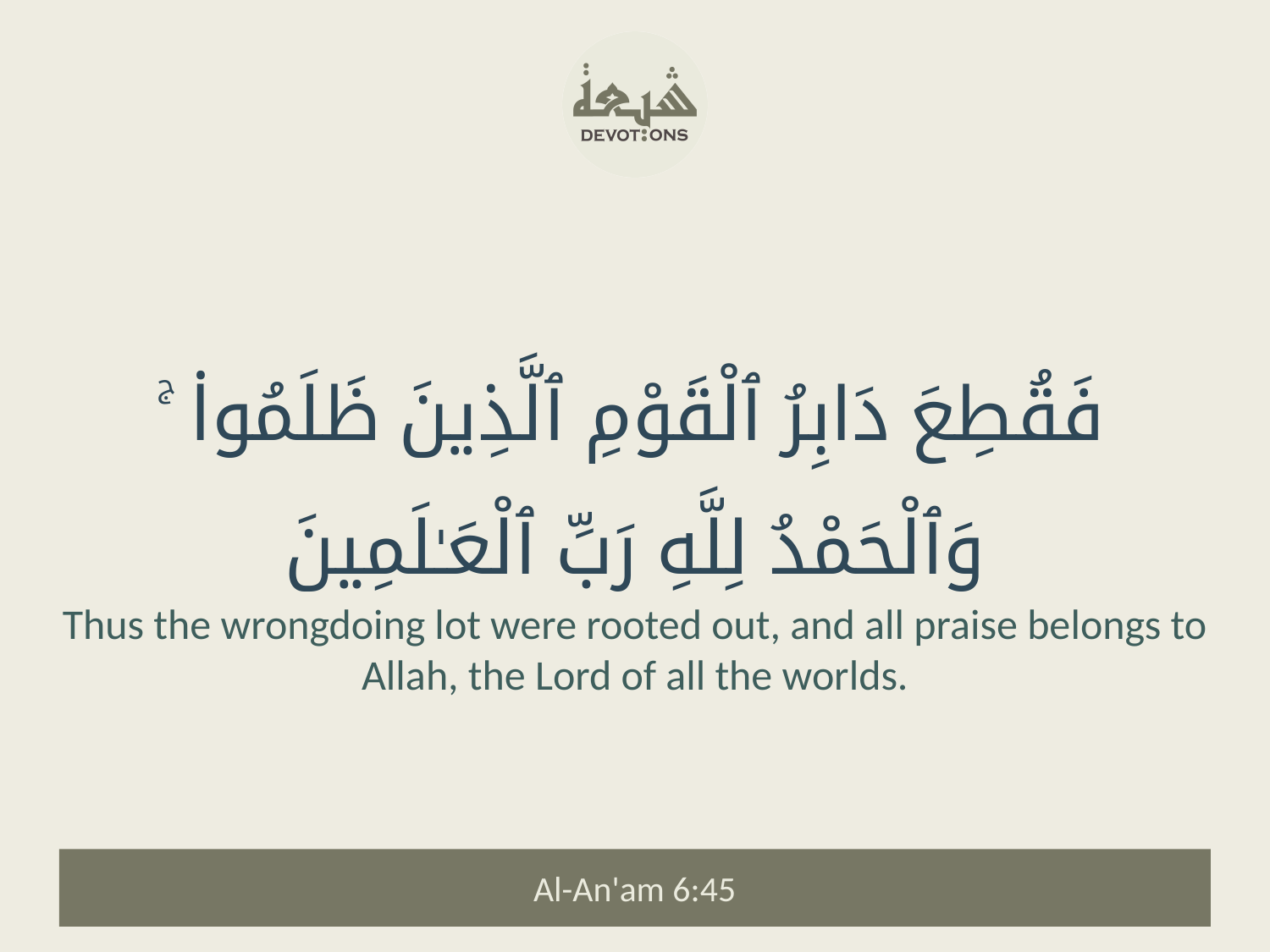

فَقُطِعَ دَابِرُ ٱلْقَوْمِ ٱلَّذِينَ ظَلَمُوا۟ ۚ وَٱلْحَمْدُ لِلَّهِ رَبِّ ٱلْعَـٰلَمِينَ
Thus the wrongdoing lot were rooted out, and all praise belongs to Allah, the Lord of all the worlds.
Al-An'am 6:45